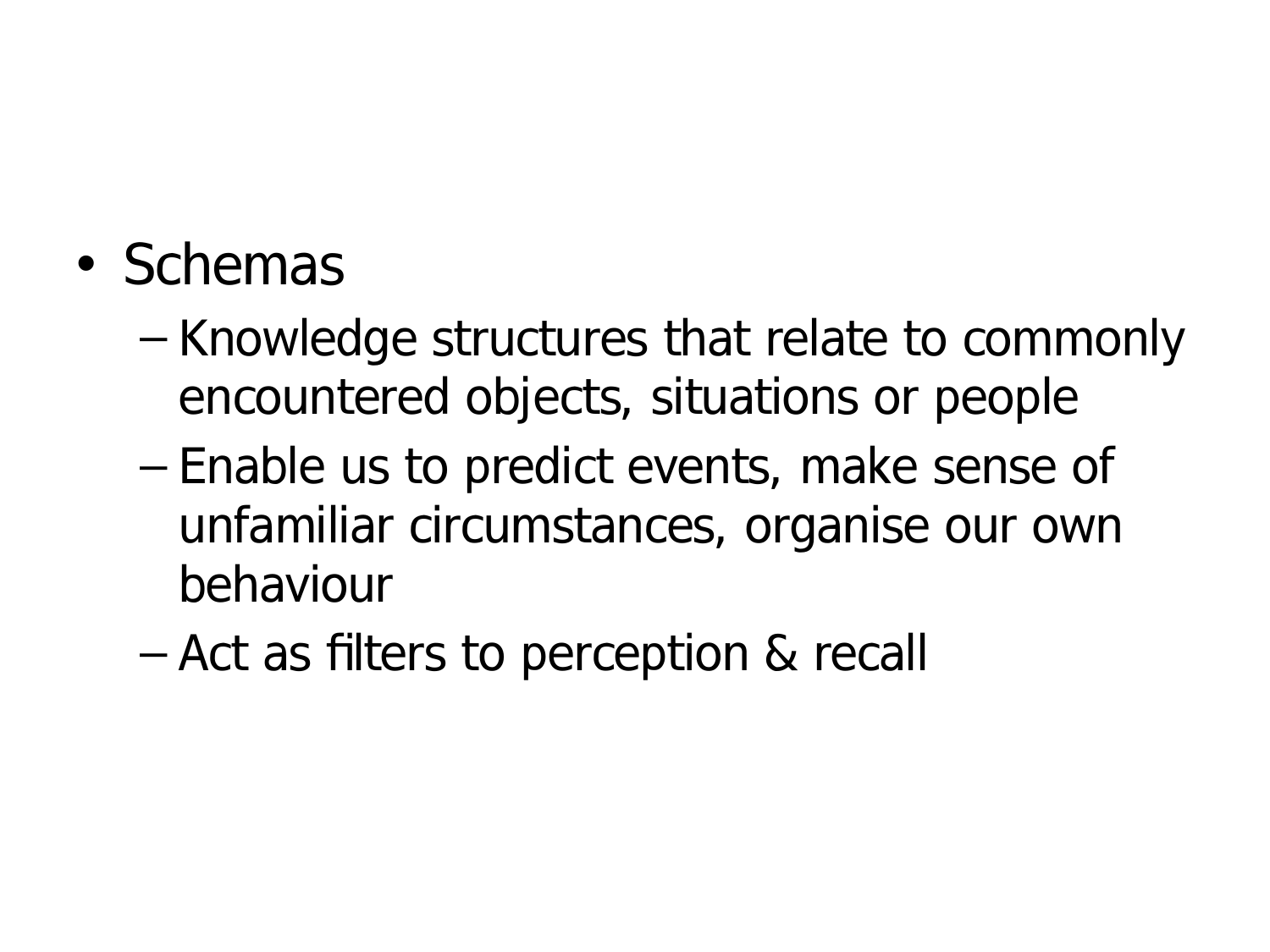

Schemas
Knowledge structures that relate to commonly encountered objects, situations or people
Enable us to predict events, make sense of unfamiliar circumstances, organise our own behaviour
Act as filters to perception & recall